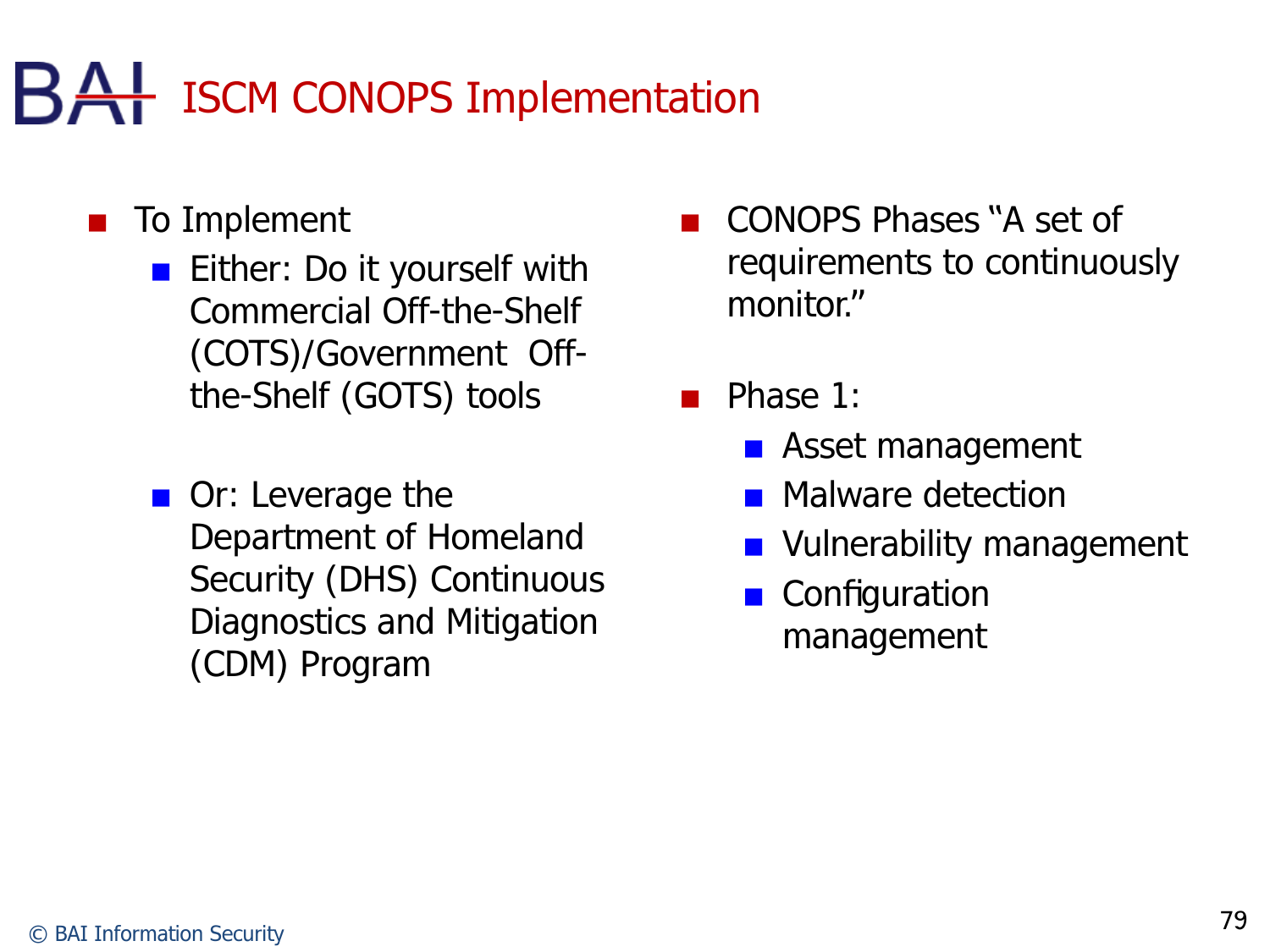

# ISCM CONOPS Implementation
To Implement
Either: Do it­ yourself with Commercial Off-the-Shelf  (COTS)/Government  Off-the-Shelf (GOTS) tools

Or: Leverage the Department of Homeland  Security (DHS) Continuous Diagnostics and Mitigation (CDM) Program

CONOPS Phases “A set of requirements to continuously monitor.”

Phase 1:
Asset management
Malware detection
Vulnerability management
Configuration  management